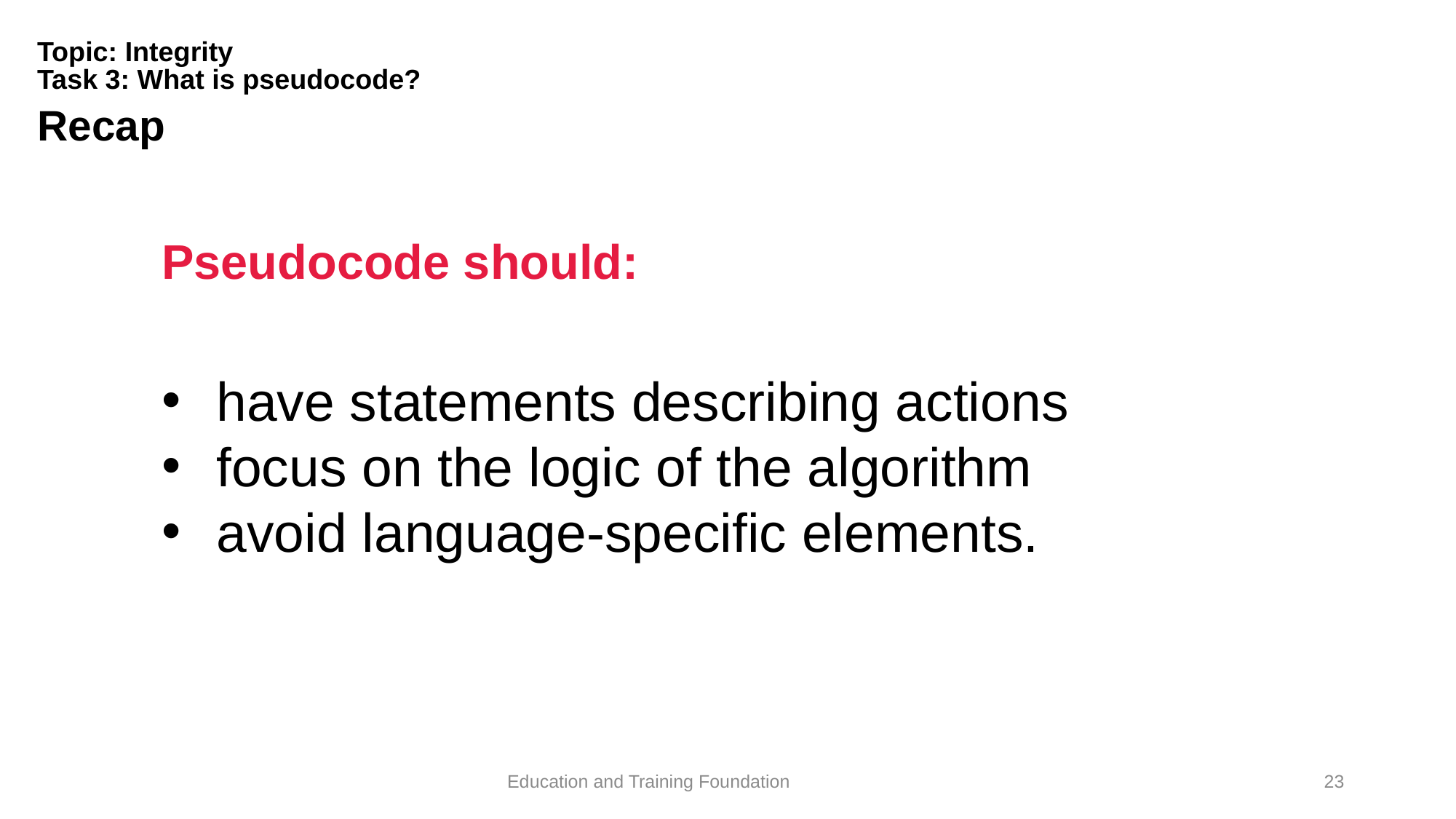

# Topic: Integrity Task 3: What is pseudocode? Recap
Pseudocode should:

have statements describing actions
focus on the logic of the algorithm
avoid language-specific elements.

23
Education and Training Foundation